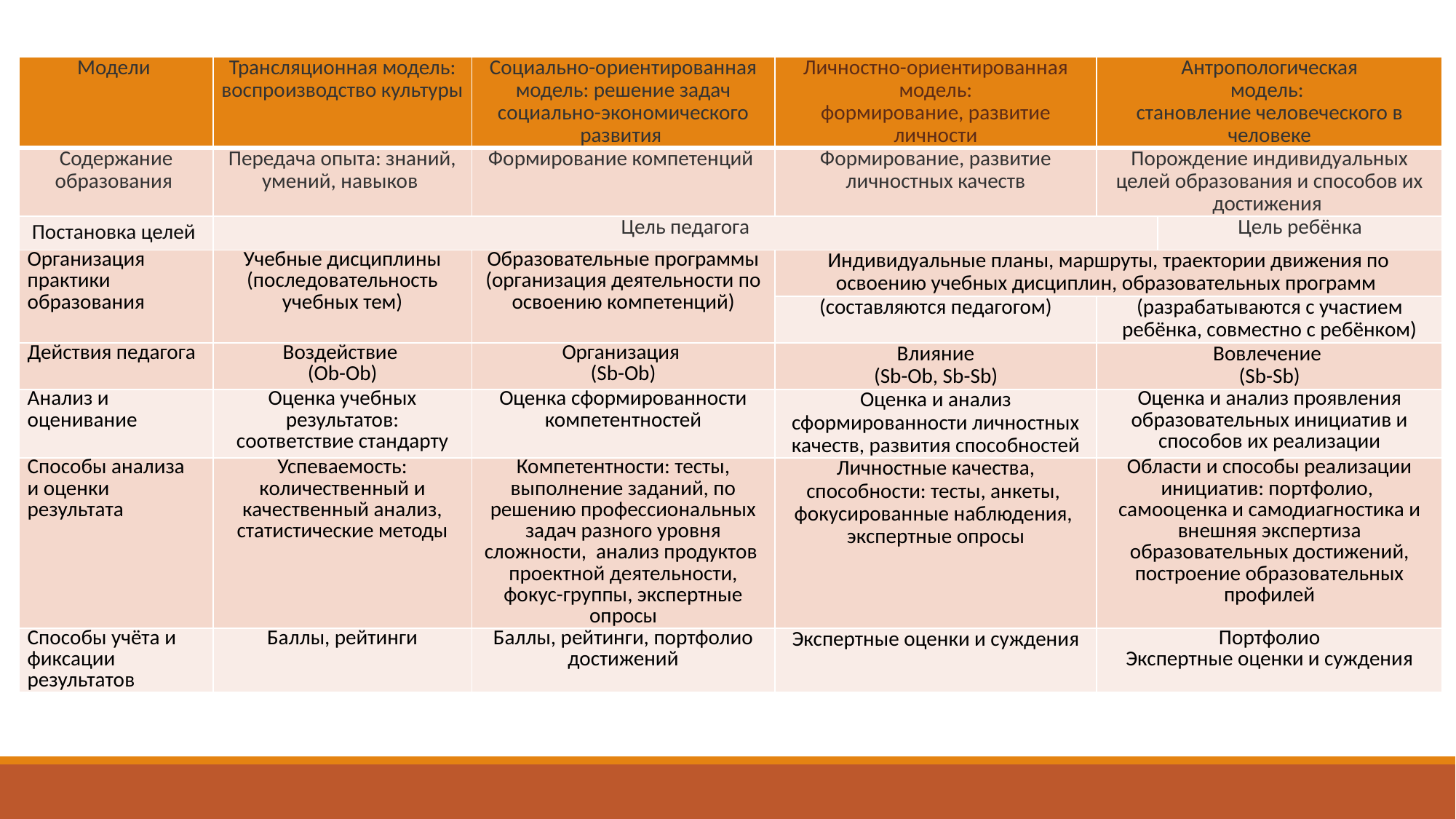

| Модели | Трансляционная модель: воспроизводство культуры | Социально-ориентированная модель: решение задач социально-экономического развития | Личностно-ориентированная модель: формирование, развитие личности | Антропологическая модель: становление человеческого в человеке |  |
| --- | --- | --- | --- | --- | --- |
| Содержание образования | Передача опыта: знаний, умений, навыков | Формирование компетенций | Формирование, развитие личностных качеств | Порождение индивидуальных целей образования и способов их достижения |  |
| Постановка целей | Цель педагога |  |  |  | Цель ребёнка |
| Организация практики образования | Учебные дисциплины (последовательность учебных тем) | Образовательные программы (организация деятельности по освоению компетенций) | Индивидуальные планы, маршруты, траектории движения по освоению учебных дисциплин, образовательных программ |  |  |
|  |  |  | (составляются педагогом) | (разрабатываются с участием ребёнка, совместно с ребёнком) |  |
| Действия педагога | Воздействие (Ob-Ob) | Организация (Sb-Ob) | Влияние (Sb-Ob, Sb-Sb) | Вовлечение (Sb-Sb) |  |
| Анализ и оценивание | Оценка учебных результатов: соответствие стандарту | Оценка сформированности компетентностей | Оценка и анализ сформированности личностных качеств, развития способностей | Оценка и анализ проявления образовательных инициатив и способов их реализации |  |
| Способы анализа и оценки результата | Успеваемость: количественный и качественный анализ, статистические методы | Компетентности: тесты, выполнение заданий, по решению профессиональных задач разного уровня сложности, анализ продуктов проектной деятельности, фокус-группы, экспертные опросы | Личностные качества, способности: тесты, анкеты, фокусированные наблюдения, экспертные опросы | Области и способы реализации инициатив: портфолио, самооценка и самодиагностика и внешняя экспертиза образовательных достижений, построение образовательных профилей |  |
| Способы учёта и фиксации результатов | Баллы, рейтинги | Баллы, рейтинги, портфолио достижений | Экспертные оценки и суждения | Портфолио Экспертные оценки и суждения |  |